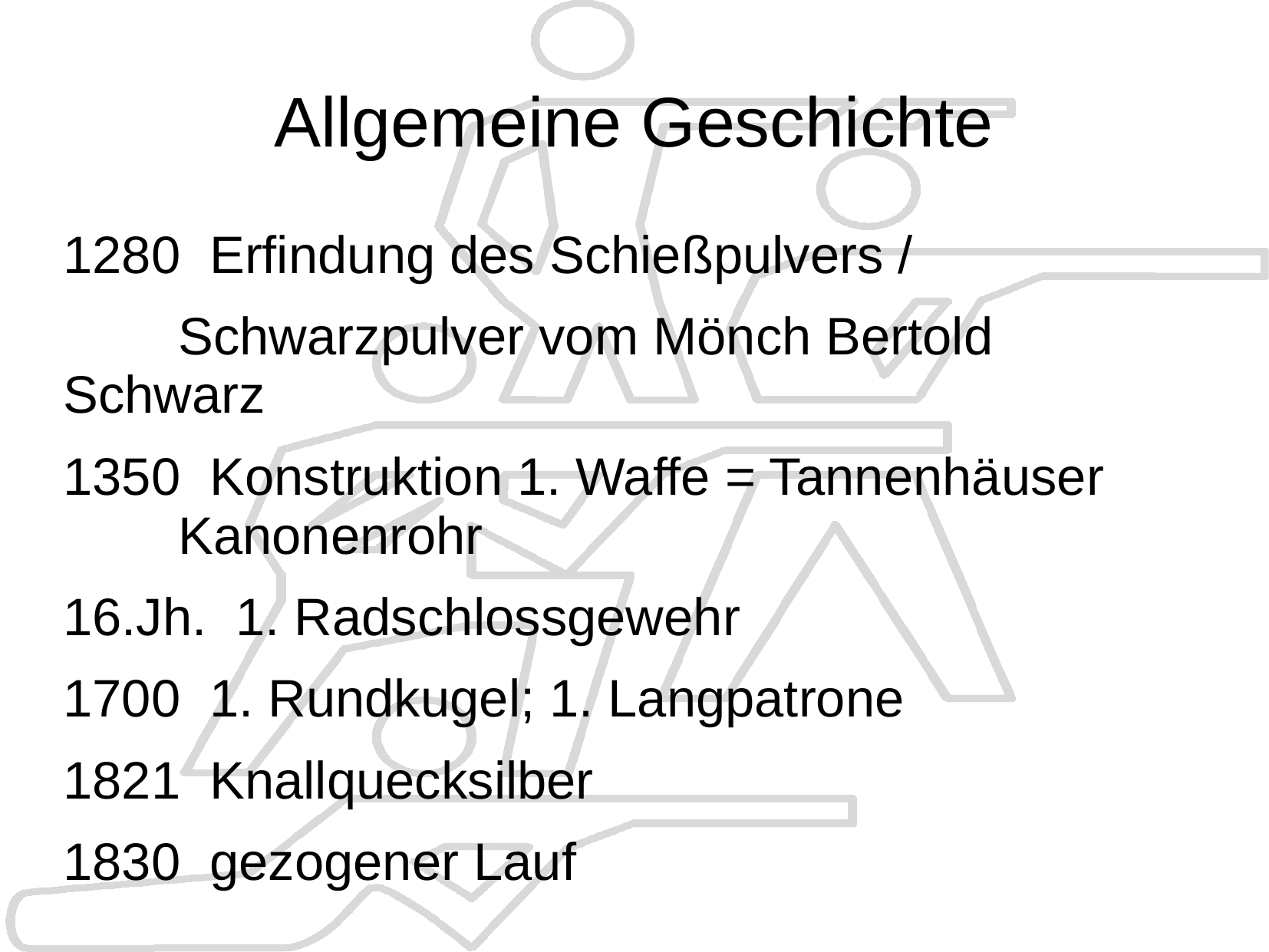

# Allgemeine Geschichte
1280  Erfindung des Schießpulvers /
	Schwarzpulver vom Mönch Bertold Schwarz
1350  Konstruktion 1. Waffe = Tannenhäuser 	Kanonenrohr
16.Jh.  1. Radschlossgewehr
1700  1. Rundkugel; 1. Langpatrone
1821  Knallquecksilber
1830  gezogener Lauf